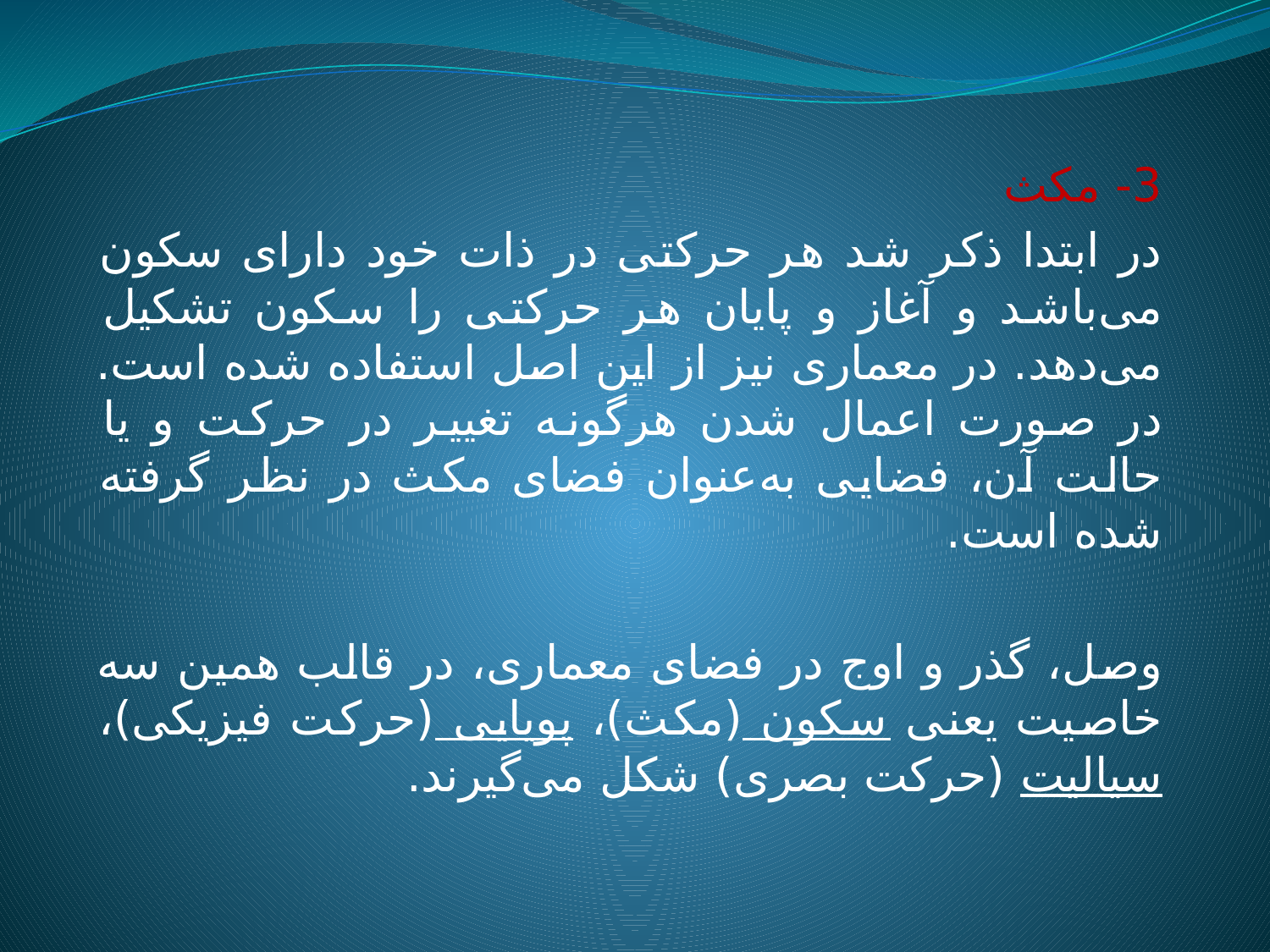

3- مکث
در ابتدا ذکر شد هر حرکتی در ذات خود دارای سکون می‌باشد و آغاز و پایان هر حرکتی را سکون تشکیل می‌دهد. در معماری نیز از این اصل استفاده شده است. در صورت اعمال شدن هرگونه تغییر در حرکت و یا حالت آن، فضایی به‌عنوان فضای مکث در نظر گرفته شده است.

وصل، گذر و اوج در فضای معماری، در قالب همین سه خاصیت یعنی سکون (مکث)، پویایی (حرکت فیزیکی)، سیالیت (حرکت بصری) شکل می‌گیرند.